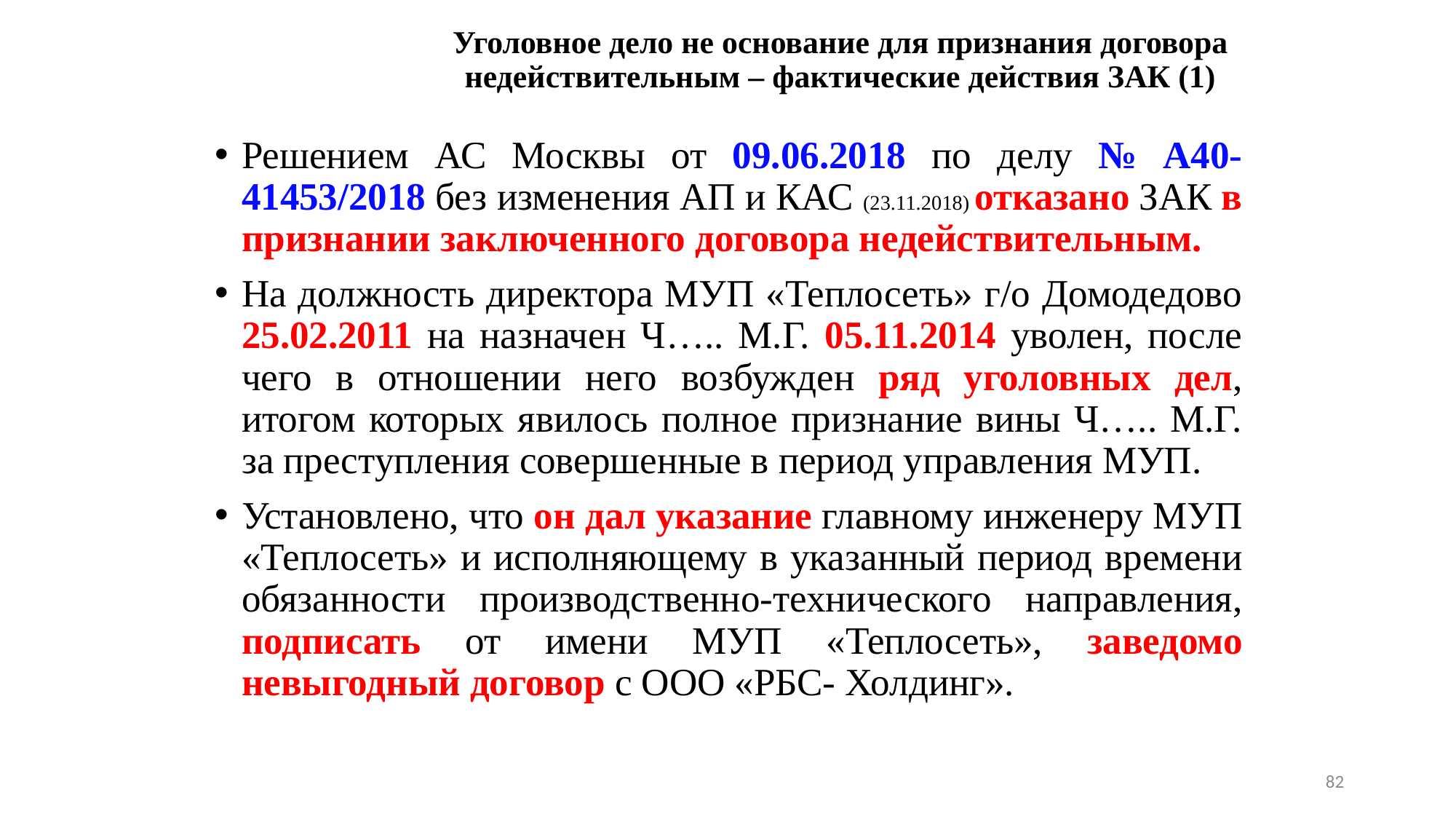

# Уголовное дело не основание для признания договора недействительным – фактические действия ЗАК (1)
Решением АС Москвы от 09.06.2018 по делу № А40-41453/2018 без изменения АП и КАС (23.11.2018) отказано ЗАК в признании заключенного договора недействительным.
На должность директора МУП «Теплосеть» г/о Домодедово 25.02.2011 на назначен Ч….. М.Г. 05.11.2014 уволен, после чего в отношении него возбужден ряд уголовных дел, итогом которых явилось полное признание вины Ч….. М.Г. за преступления совершенные в период управления МУП.
Установлено, что он дал указание главному инженеру МУП «Теплосеть» и исполняющему в указанный период времени обязанности производственно-технического направления, подписать от имени МУП «Теплосеть», заведомо невыгодный договор с ООО «РБС- Холдинг».
82